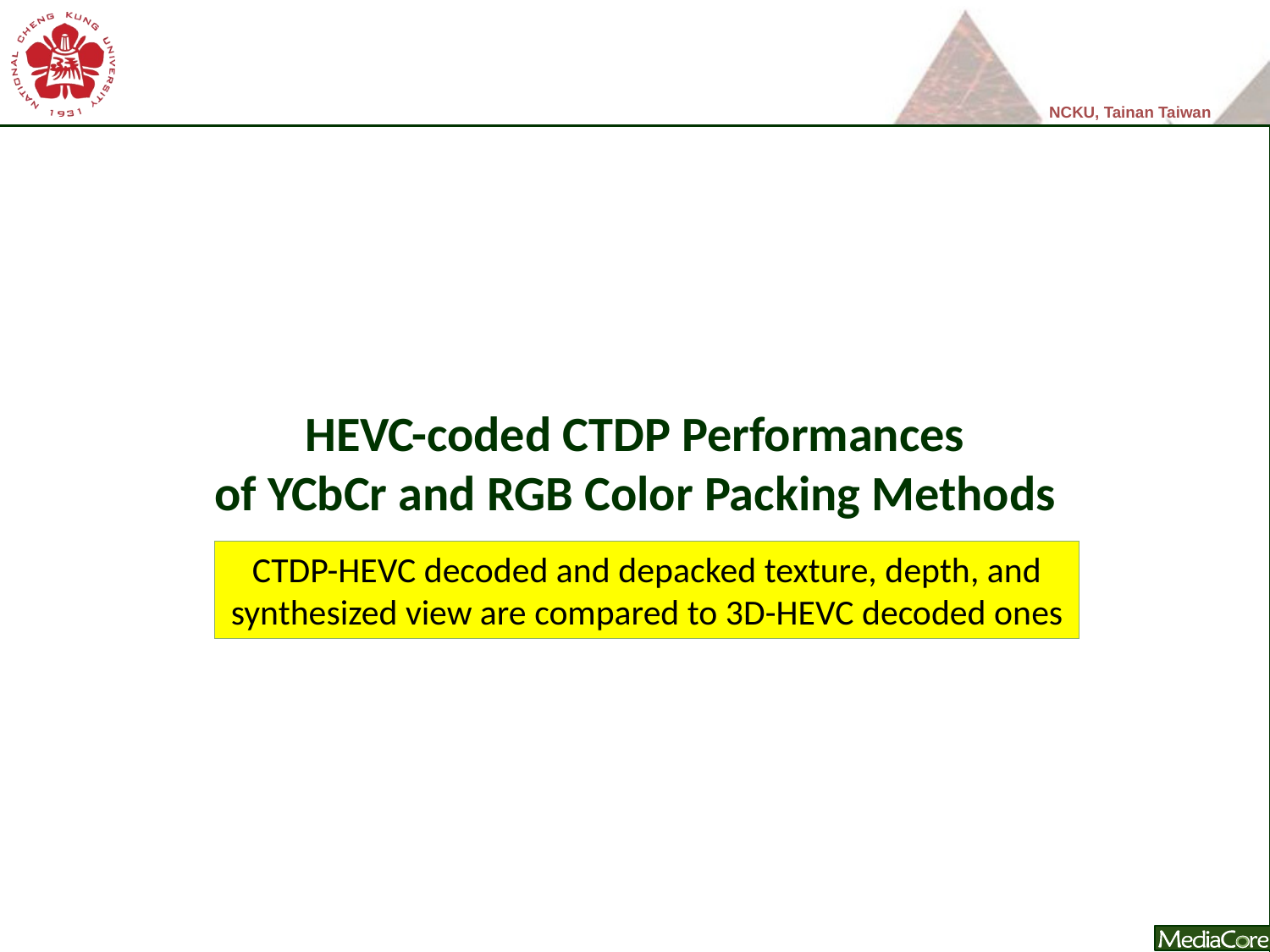

HEVC-coded CTDP Performances
of YCbCr and RGB Color Packing Methods

CTDP-HEVC decoded and depacked texture, depth, and synthesized view are compared to 3D-HEVC decoded ones